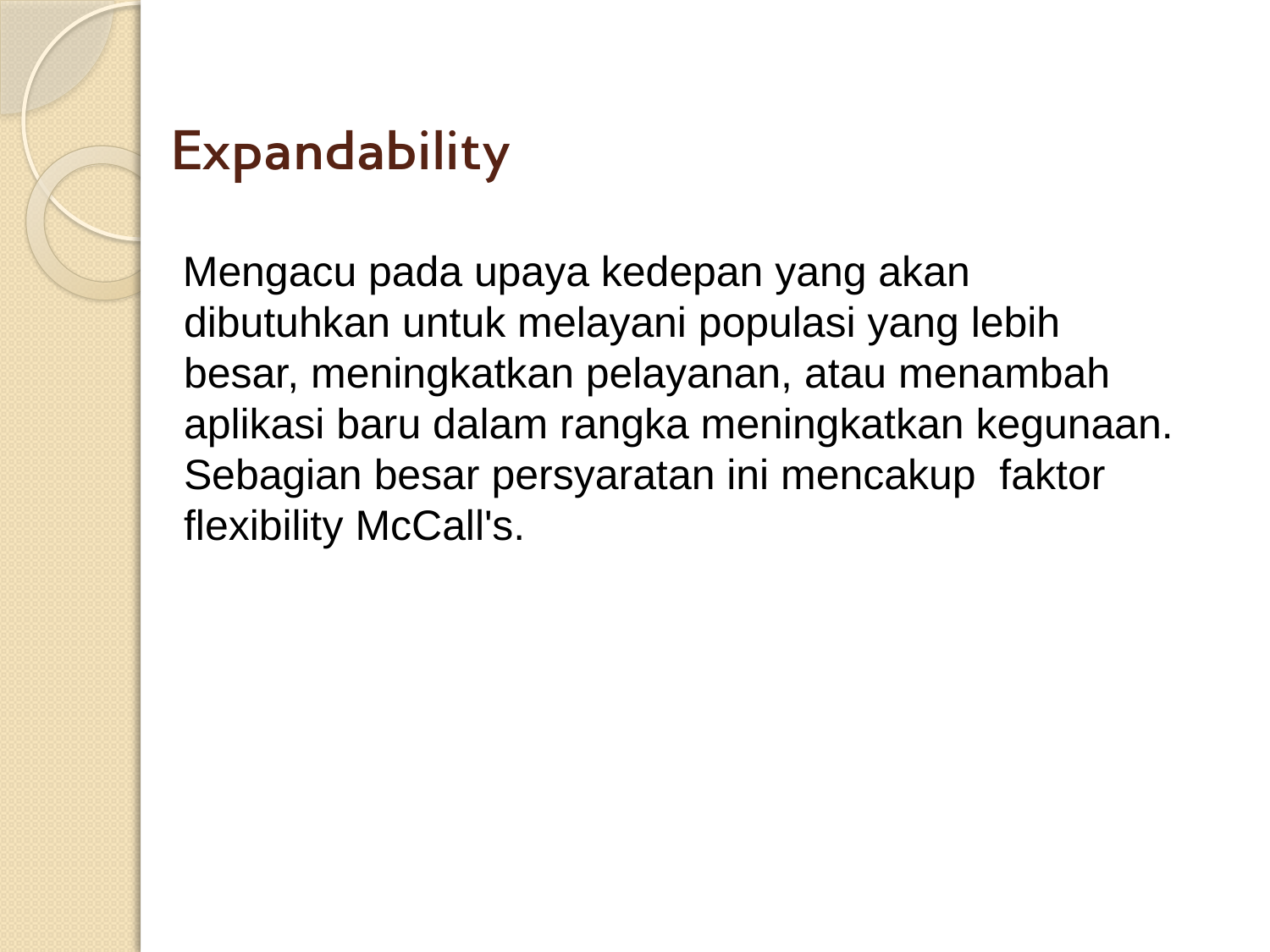

# Expandability
Mengacu pada upaya kedepan yang akan dibutuhkan untuk melayani populasi yang lebih besar, meningkatkan pelayanan, atau menambah aplikasi baru dalam rangka meningkatkan kegunaan. Sebagian besar persyaratan ini mencakup  faktor flexibility McCall's.